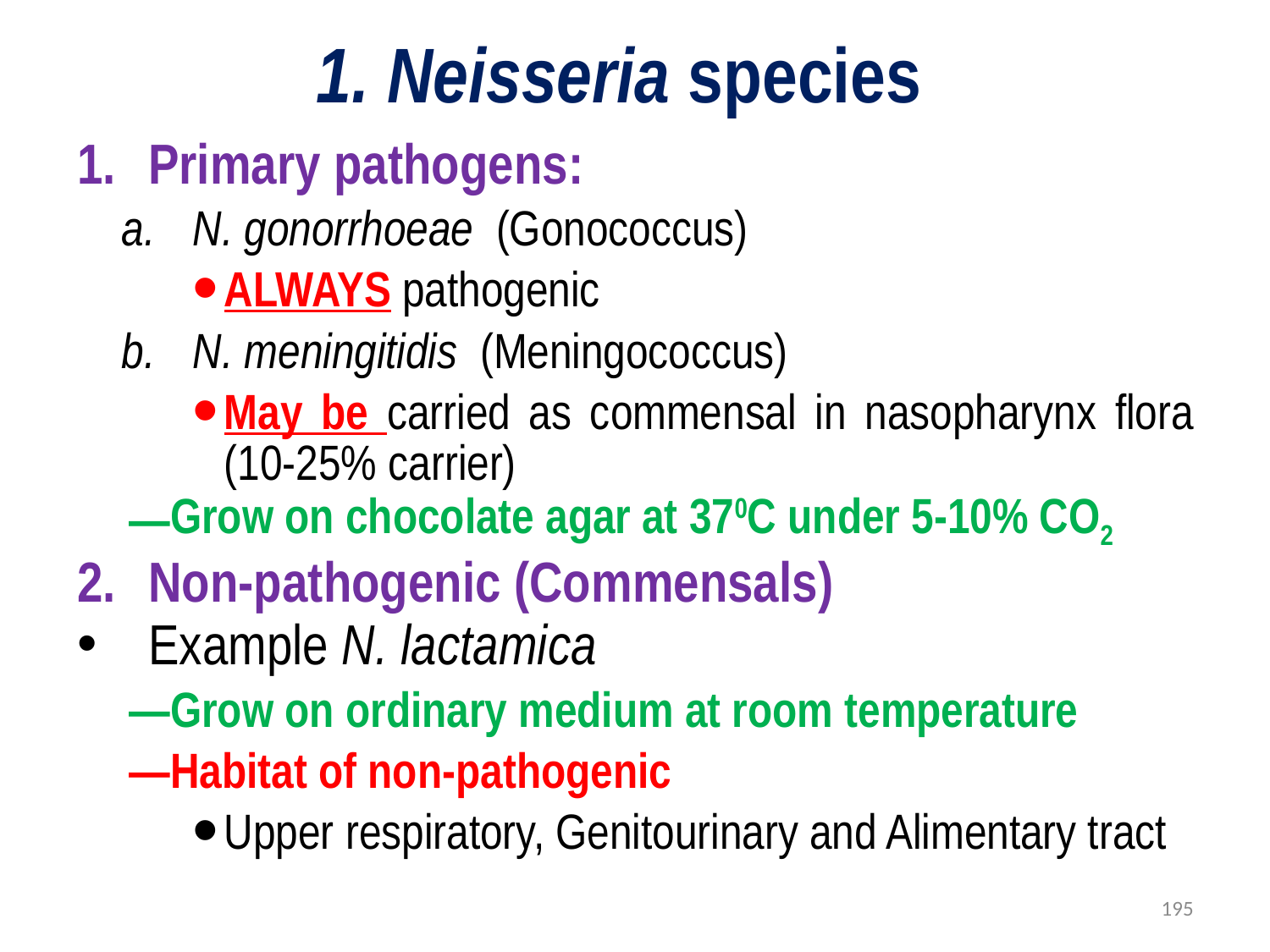

# 1. Neisseria species
Primary pathogens:
N. gonorrhoeae  (Gonococcus)
ALWAYS pathogenic
N. meningitidis  (Meningococcus)
May be carried as commensal in nasopharynx flora (10-25% carrier)
Grow on chocolate agar at 370C under 5-10% CO2
Non-pathogenic (Commensals)
Example N. lactamica
Grow on ordinary medium at room temperature
Habitat of non-pathogenic
Upper respiratory, Genitourinary and Alimentary tract

195